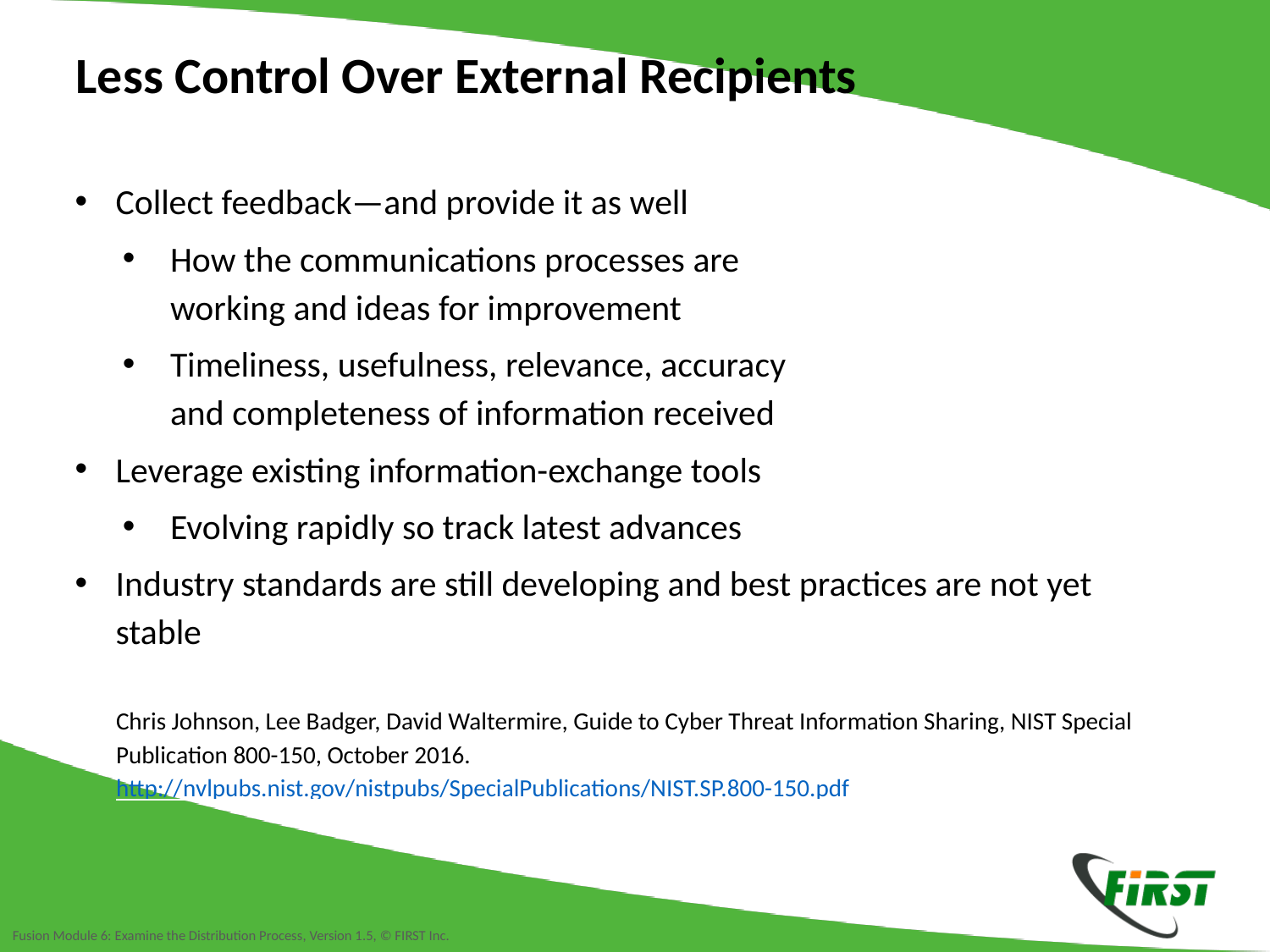

Less Control Over External Recipients
Collect feedback—and provide it as well
How the communications processes are
working and ideas for improvement
Timeliness, usefulness, relevance, accuracy
and completeness of information received
Leverage existing information-exchange tools
Evolving rapidly so track latest advances
Industry standards are still developing and best practices are not yet stable
Chris Johnson, Lee Badger, David Waltermire, Guide to Cyber Threat Information Sharing, NIST Special Publication 800-150, October 2016. http://nvlpubs.nist.gov/nistpubs/SpecialPublications/NIST.SP.800-150.pdf